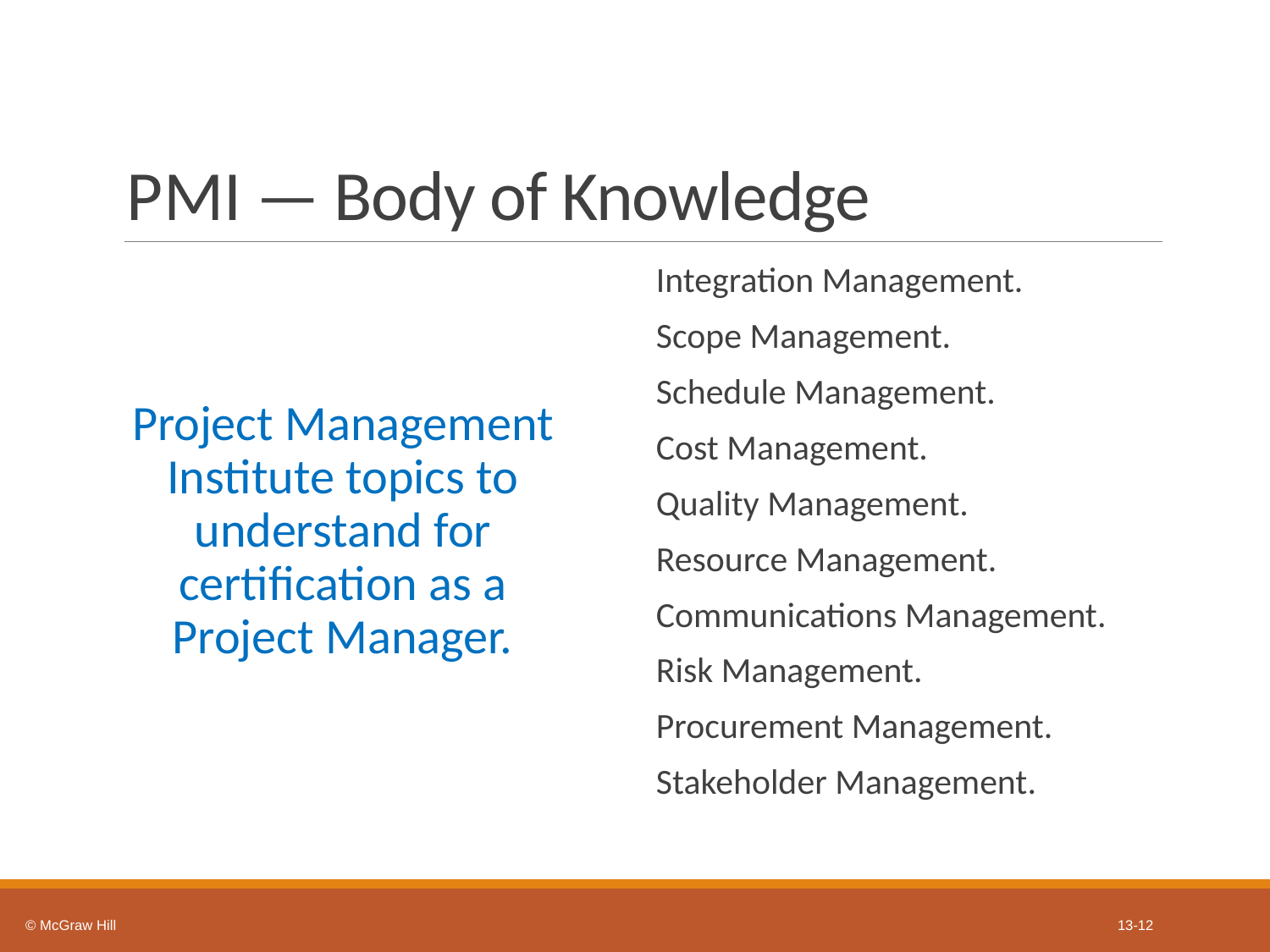

# P M I — Body of Knowledge
Integration Management.
Scope Management.
Schedule Management.
Cost Management.
Quality Management.
Resource Management.
Communications Management.
Risk Management.
Procurement Management.
Stakeholder Management.
Project Management Institute topics to understand for certification as a Project Manager.